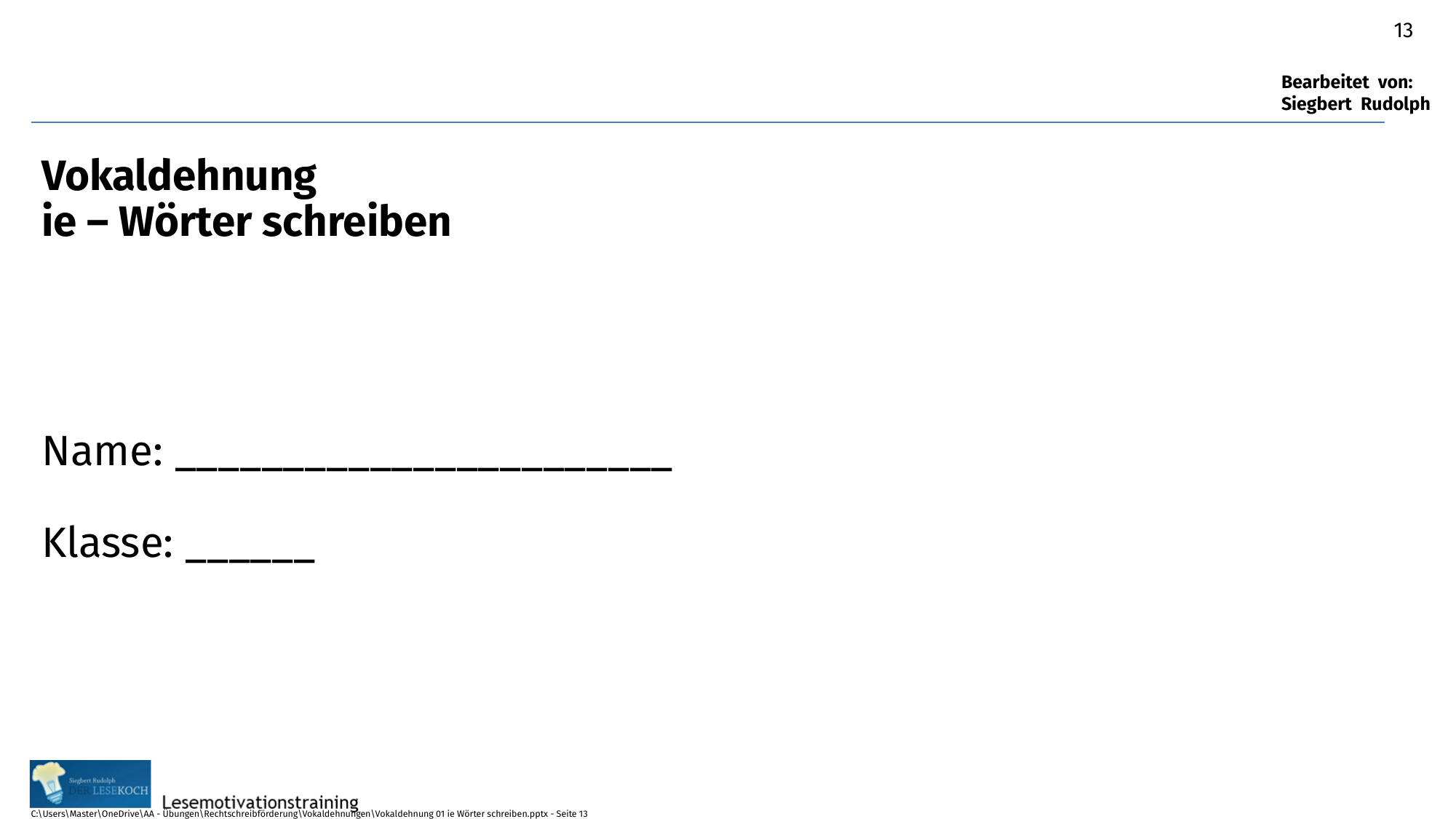

# Vokaldehnung ie – Wörter schreiben Name: _______________________ Klasse: ______
13

C:\Users\Master\OneDrive\AA - Übungen\Rechtschreibförderung\Vokaldehnungen\Vokaldehnung 01 ie Wörter schreiben.pptx - Seite 13